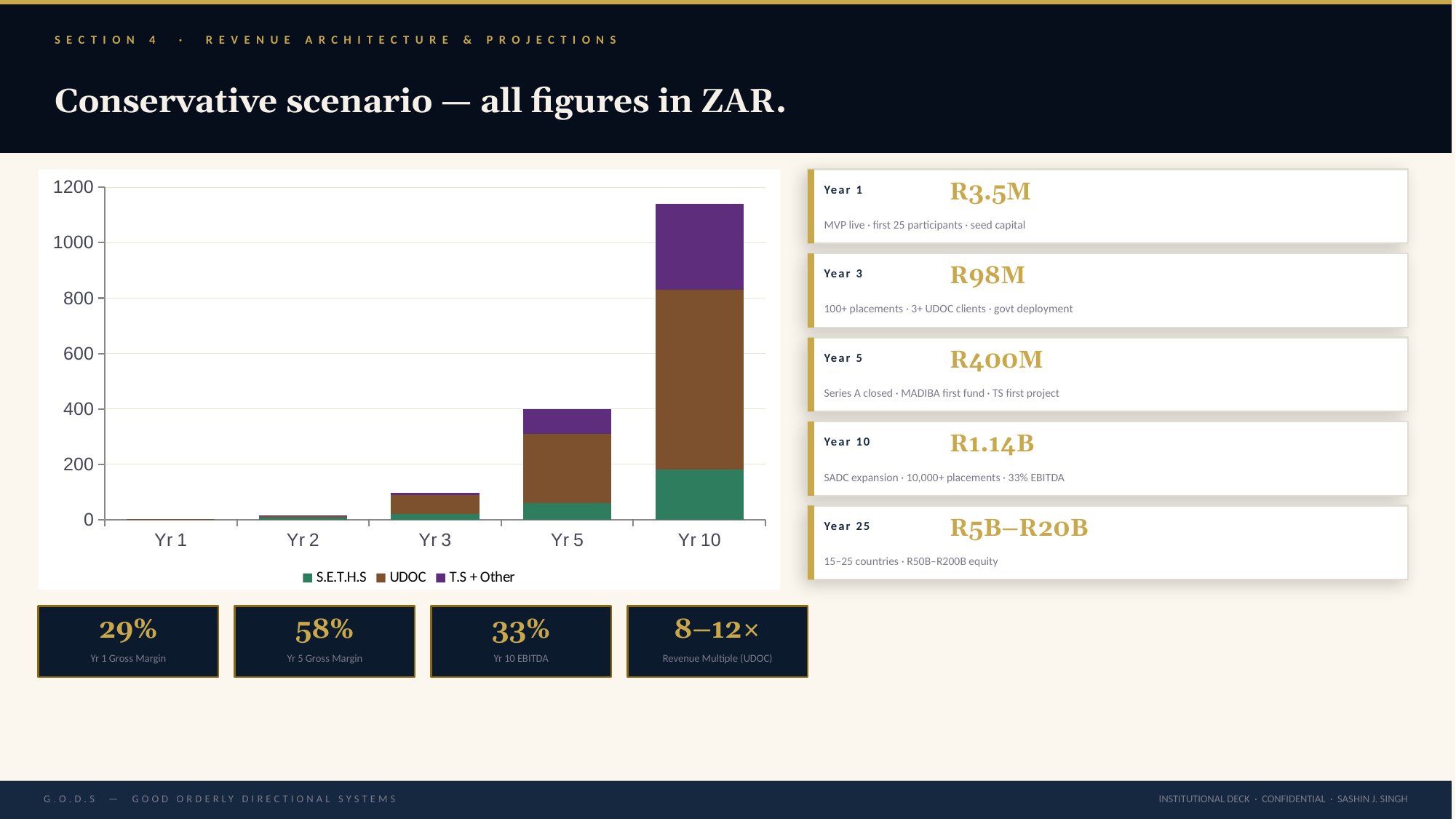

SECTION 4  ·  REVENUE ARCHITECTURE & PROJECTIONS
Conservative scenario — all figures in ZAR.

### Chart

| Category | S.E.T.H.S | UDOC | T.S + Other |
|---|---|---|---|
| Yr 1 | 2.0 | 1.0 | 0.0 |
| Yr 2 | 8.0 | 5.0 | 2.0 |
| Yr 3 | 20.0 | 70.0 | 8.0 |
| Yr 5 | 60.0 | 250.0 | 90.0 |
| Yr 10 | 180.0 | 650.0 | 310.0 |

R3.5M
Year 1
MVP live · first 25 participants · seed capital

R98M
Year 3
100+ placements · 3+ UDOC clients · govt deployment

R400M
Year 5
Series A closed · MADIBA first fund · TS first project

R1.14B
Year 10
SADC expansion · 10,000+ placements · 33% EBITDA

R5B–R20B
Year 25
15–25 countries · R50B–R200B equity

29%
58%
33%
8–12×
Yr 1 Gross Margin
Yr 5 Gross Margin
Yr 10 EBITDA
Revenue Multiple (UDOC)

INSTITUTIONAL DECK  ·  CONFIDENTIAL  ·  SASHIN J. SINGH
G.O.D.S  —  GOOD ORDERLY DIRECTIONAL SYSTEMS